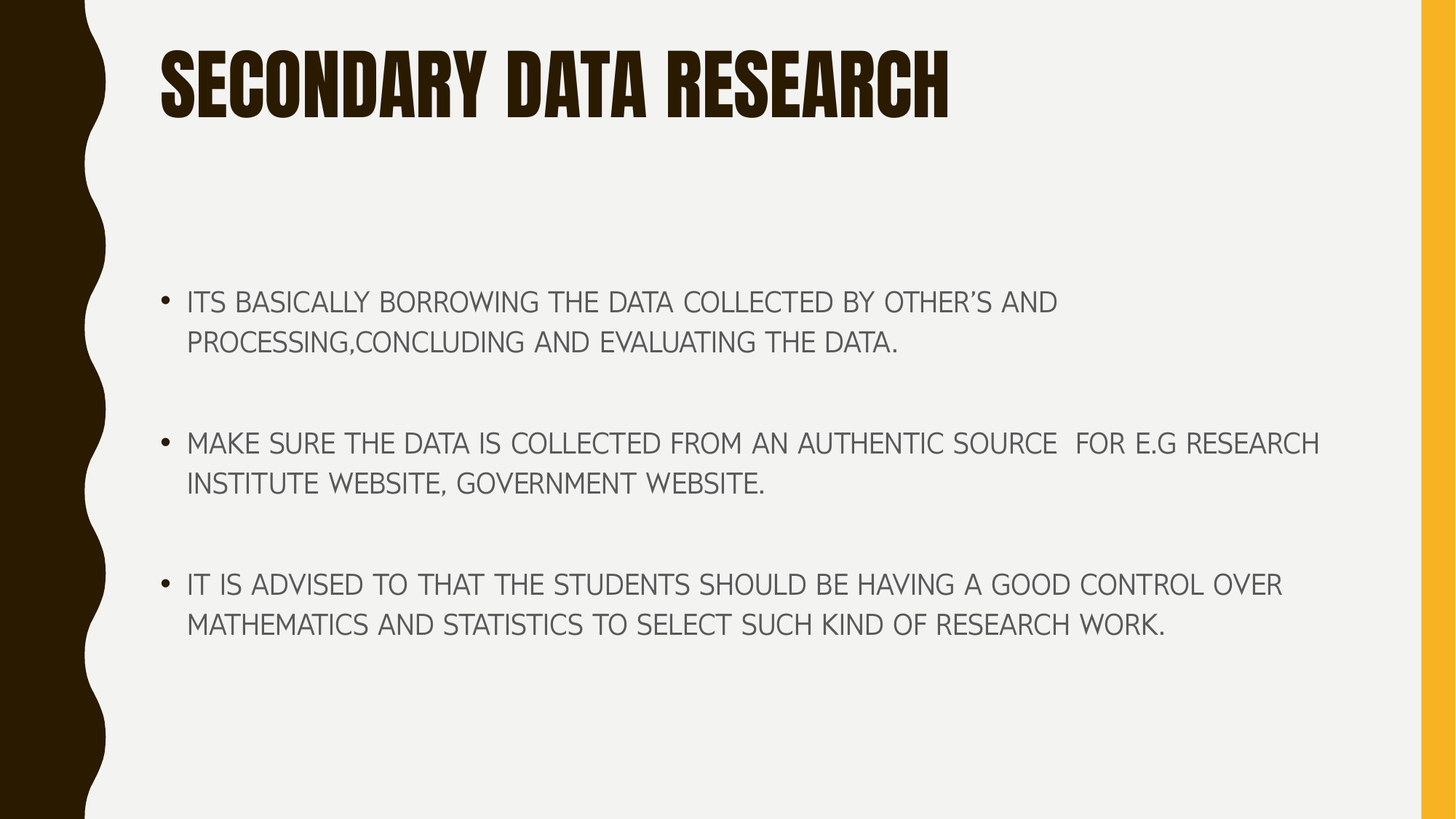

# SECONDARY DATA RESEARCH
ITS BASICALLY BORROWING THE DATA COLLECTED BY OTHER’S AND PROCESSING,CONCLUDING AND EVALUATING THE DATA.

MAKE SURE THE DATA IS COLLECTED FROM AN AUTHENTIC SOURCE  FOR E.G RESEARCH INSTITUTE WEBSITE, GOVERNMENT WEBSITE.

IT IS ADVISED TO THAT THE STUDENTS SHOULD BE HAVING A GOOD CONTROL OVER MATHEMATICS AND STATISTICS TO SELECT SUCH KIND OF RESEARCH WORK.